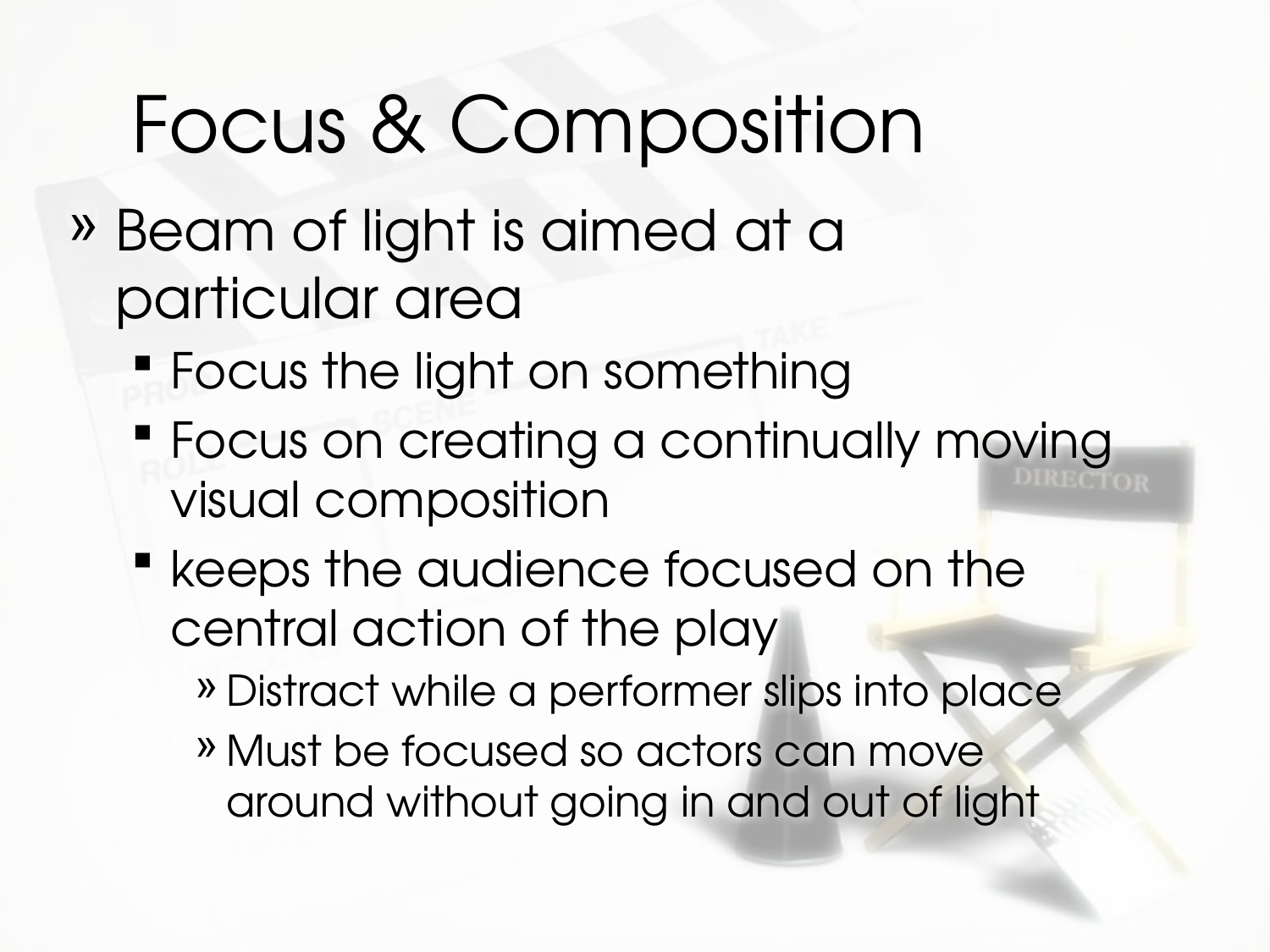

Focus & Composition
Beam of light is aimed at a particular area
Focus the light on something
Focus on creating a continually moving visual composition
keeps the audience focused on the central action of the play
Distract while a performer slips into place
Must be focused so actors can move around without going in and out of light